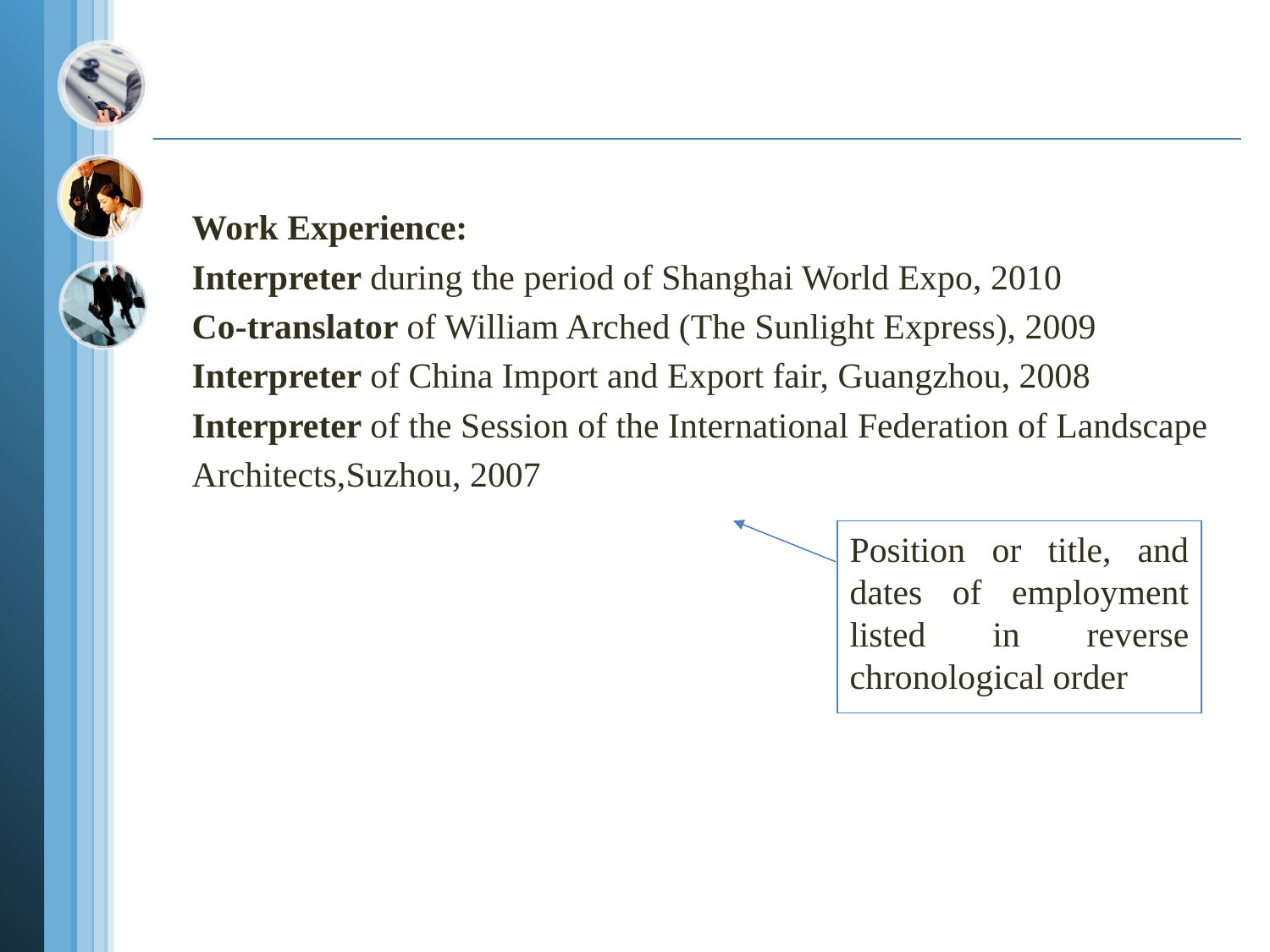

Work Experience:
Interpreter during the period of Shanghai World Expo, 2010
Co-translator of William Arched (The Sunlight Express), 2009
Interpreter of China Import and Export fair, Guangzhou, 2008
Interpreter of the Session of the International Federation of Landscape
Architects,Suzhou, 2007
Position or title, and dates of employment listed in reverse chronological order